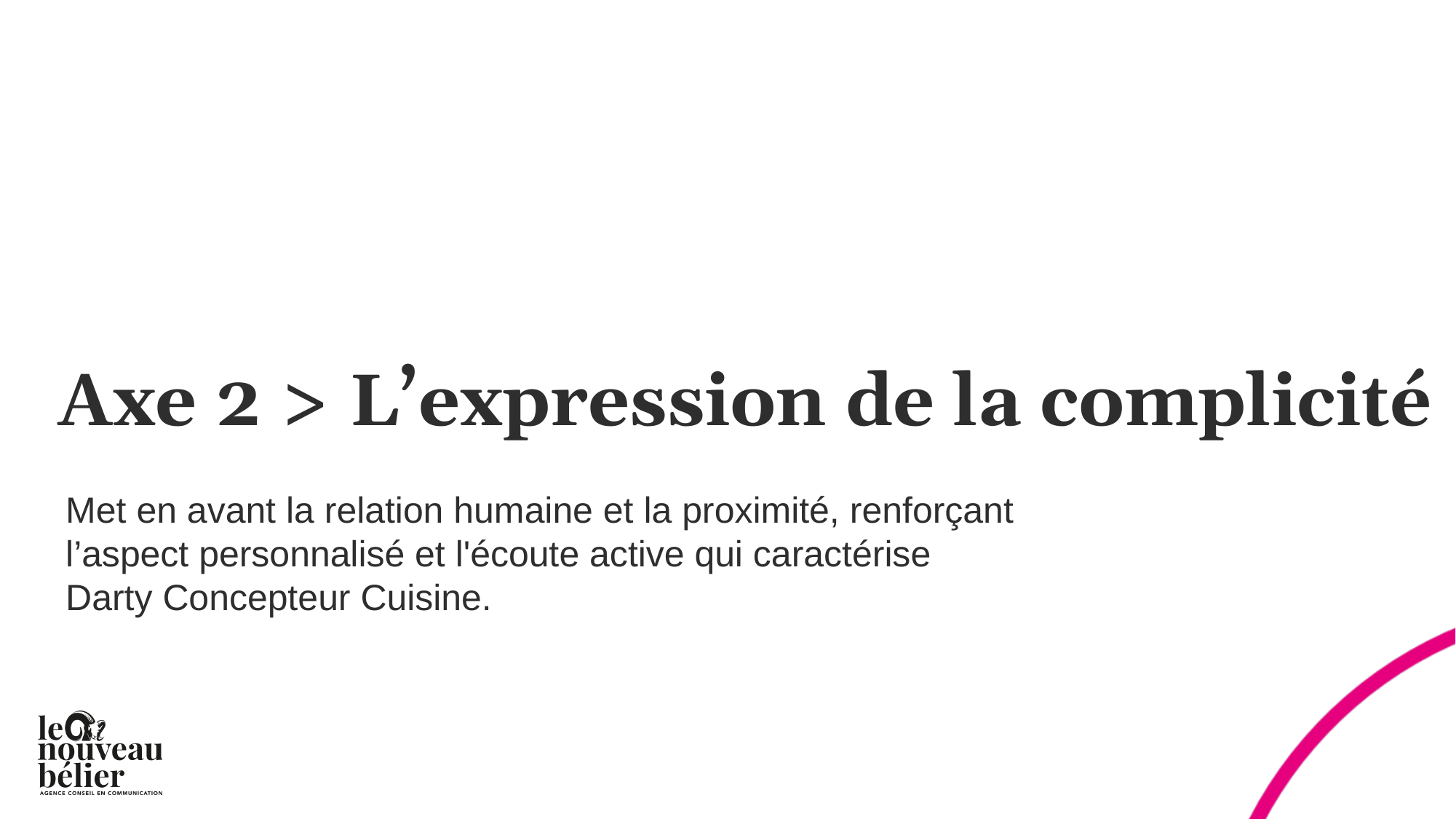

Axe 2 > L’expression de la complicité
Met en avant la relation humaine et la proximité, renforçant l’aspect personnalisé et l'écoute active qui caractérise
Darty Concepteur Cuisine.